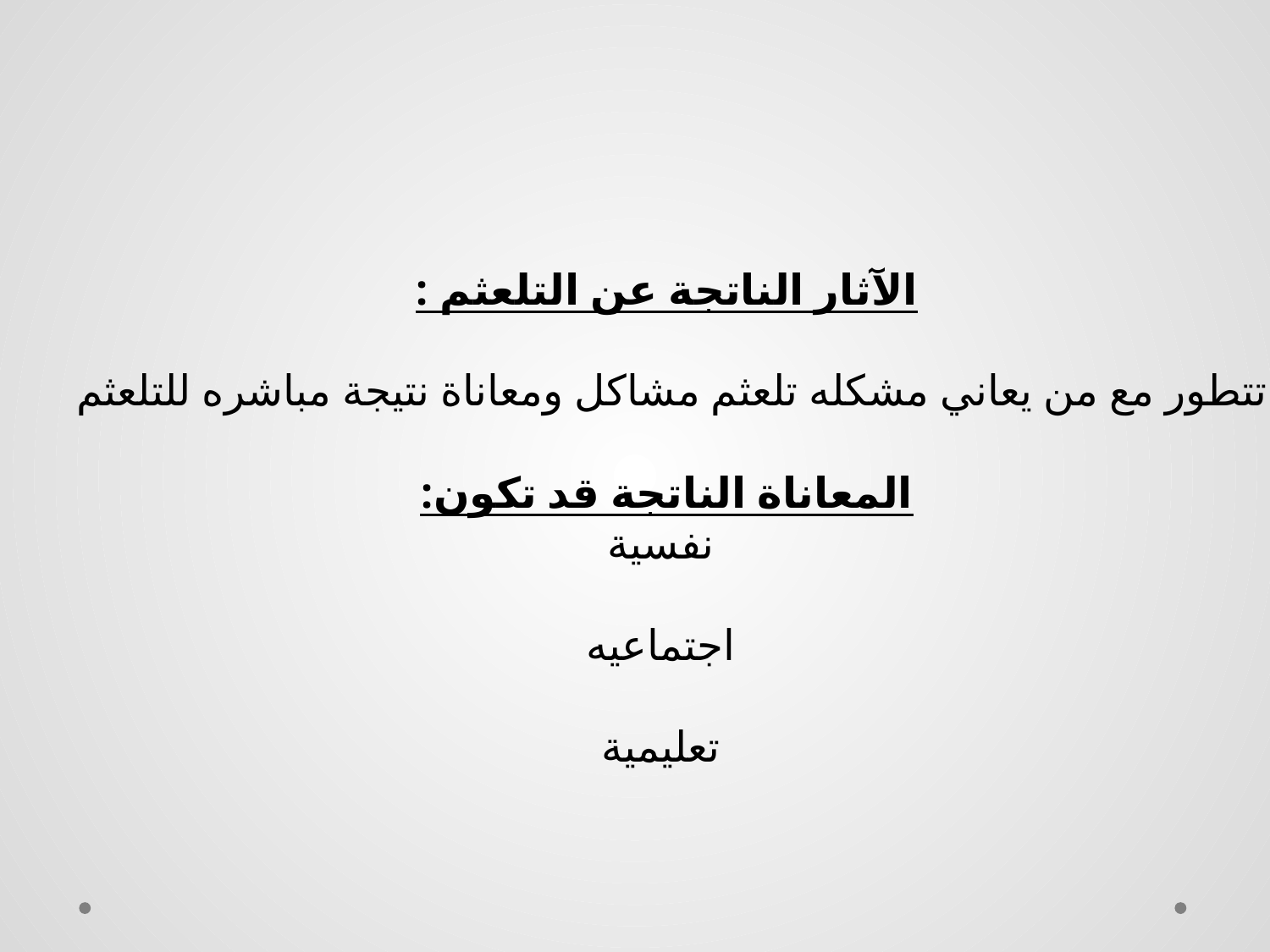

#
الآثار الناتجة عن التلعثم :

تتطور مع من يعاني مشكله تلعثم مشاكل ومعاناة نتيجة مباشره للتلعثم

المعاناة الناتجة قد تكون:
 نفسية

 اجتماعيه

 تعليمية